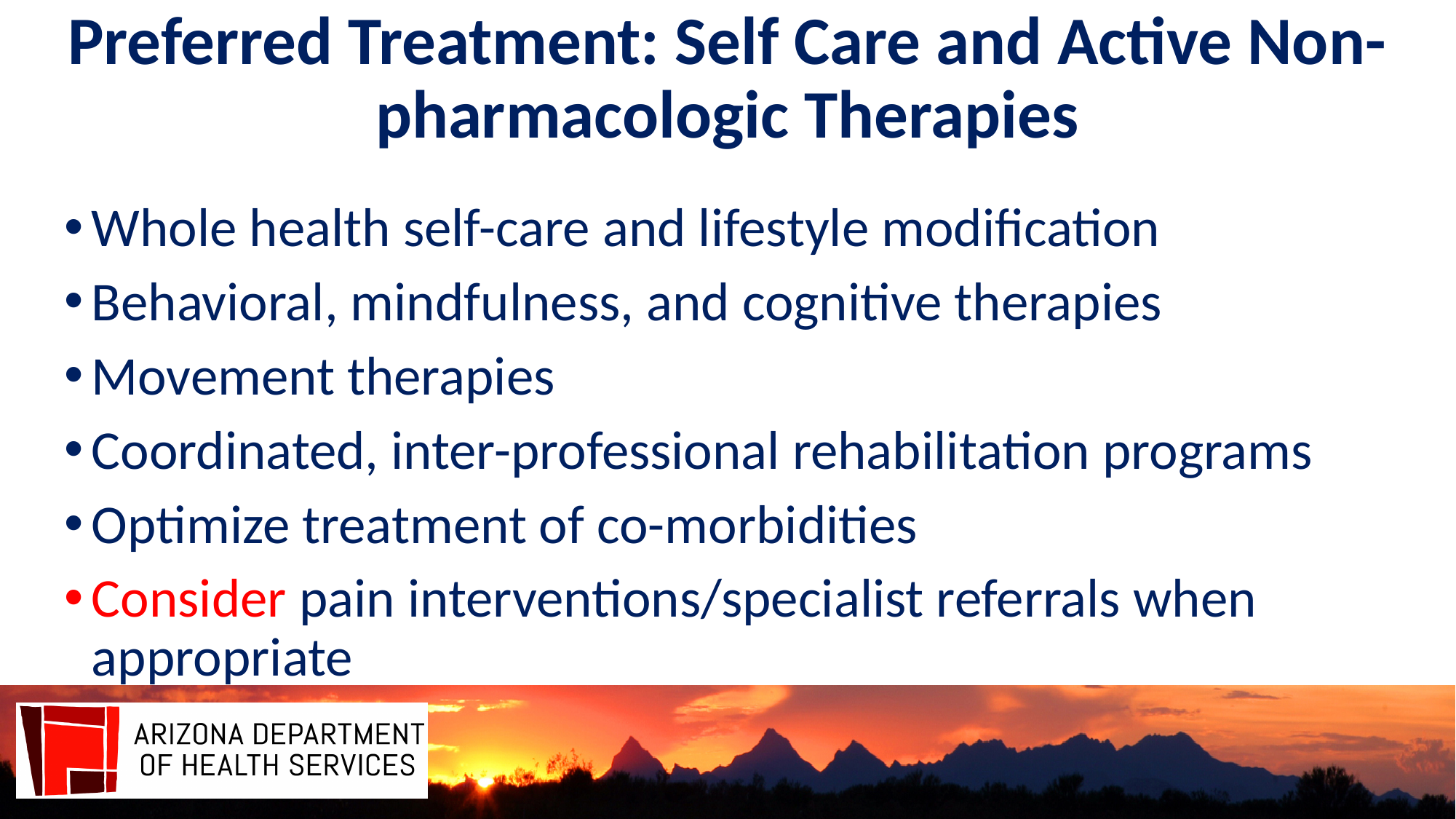

# Preferred Treatment: Self Care and Active Non-pharmacologic Therapies
Whole health self-care and lifestyle modification
Behavioral, mindfulness, and cognitive therapies
Movement therapies
Coordinated, inter-professional rehabilitation programs
Optimize treatment of co-morbidities
Consider pain interventions/specialist referrals when appropriate